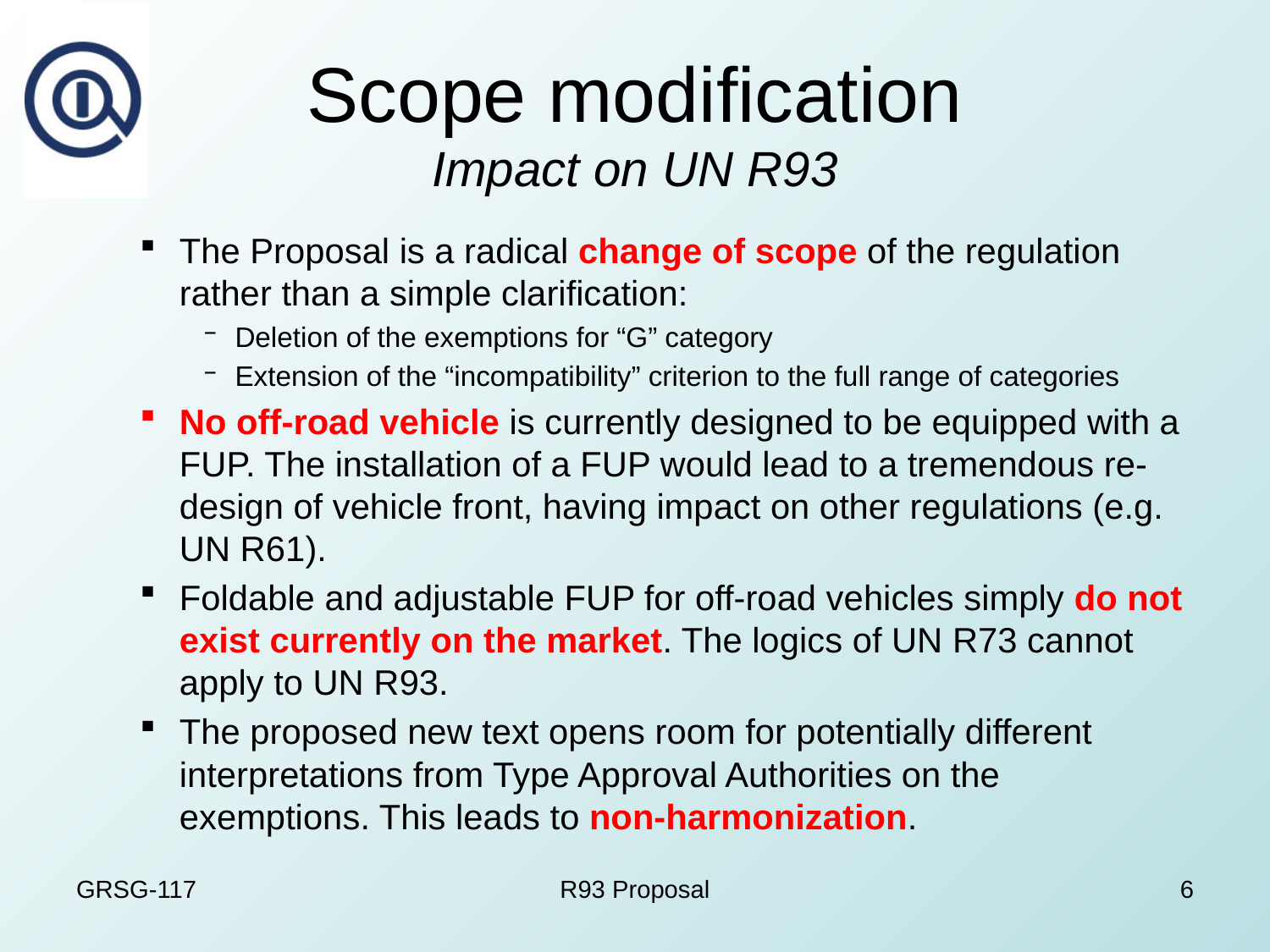

# Scope modification Impact on UN R93
The Proposal is a radical change of scope of the regulation rather than a simple clarification:
Deletion of the exemptions for “G” category
Extension of the “incompatibility” criterion to the full range of categories
No off-road vehicle is currently designed to be equipped with a FUP. The installation of a FUP would lead to a tremendous re-design of vehicle front, having impact on other regulations (e.g. UN R61).
Foldable and adjustable FUP for off-road vehicles simply do not exist currently on the market. The logics of UN R73 cannot apply to UN R93.
The proposed new text opens room for potentially different interpretations from Type Approval Authorities on the exemptions. This leads to non-harmonization.
GRSG-117
R93 Proposal
6